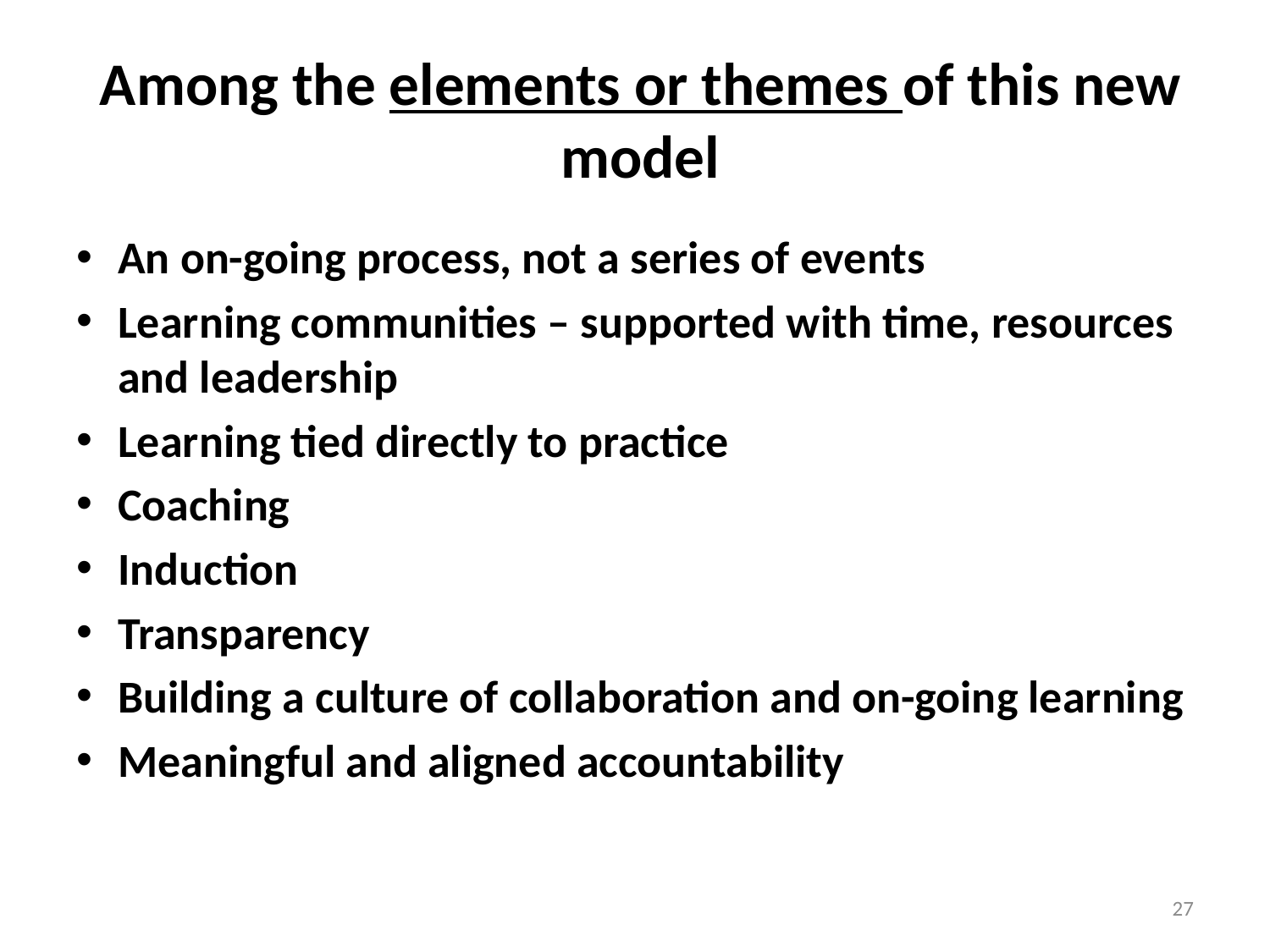

# Among the elements or themes of this new model
An on-going process, not a series of events
Learning communities – supported with time, resources and leadership
Learning tied directly to practice
Coaching
Induction
Transparency
Building a culture of collaboration and on-going learning
Meaningful and aligned accountability
27